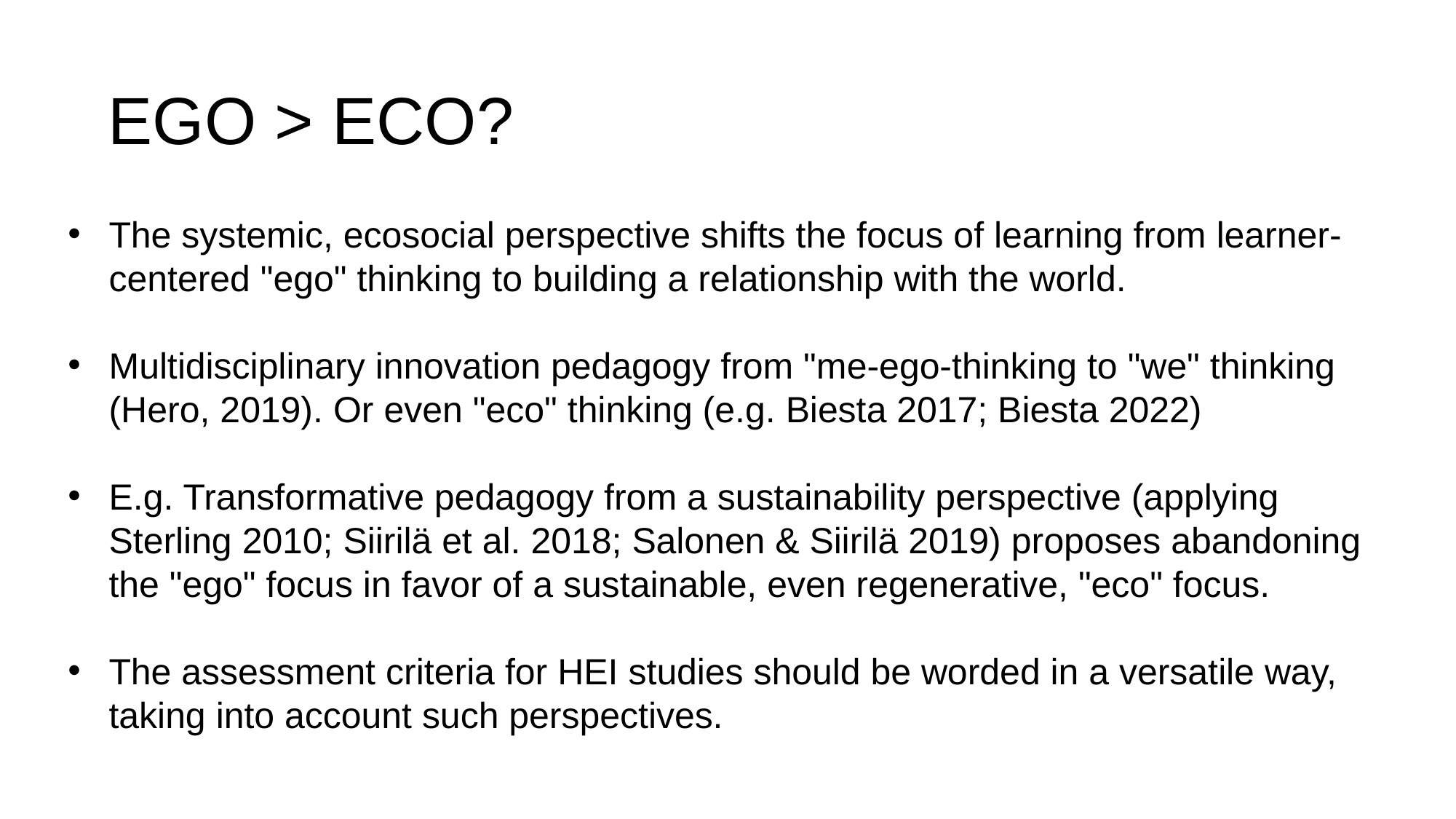

# EGO > ECO?

The systemic, ecosocial perspective shifts the focus of learning from learner-centered "ego" thinking to building a relationship with the world.

Multidisciplinary innovation pedagogy from "me-ego-thinking to "we" thinking (Hero, 2019). Or even "eco" thinking (e.g. Biesta 2017; Biesta 2022)

E.g. Transformative pedagogy from a sustainability perspective (applying Sterling 2010; Siirilä et al. 2018; Salonen & Siirilä 2019) proposes abandoning the "ego" focus in favor of a sustainable, even regenerative, "eco" focus.

The assessment criteria for HEI studies should be worded in a versatile way, taking into account such perspectives.